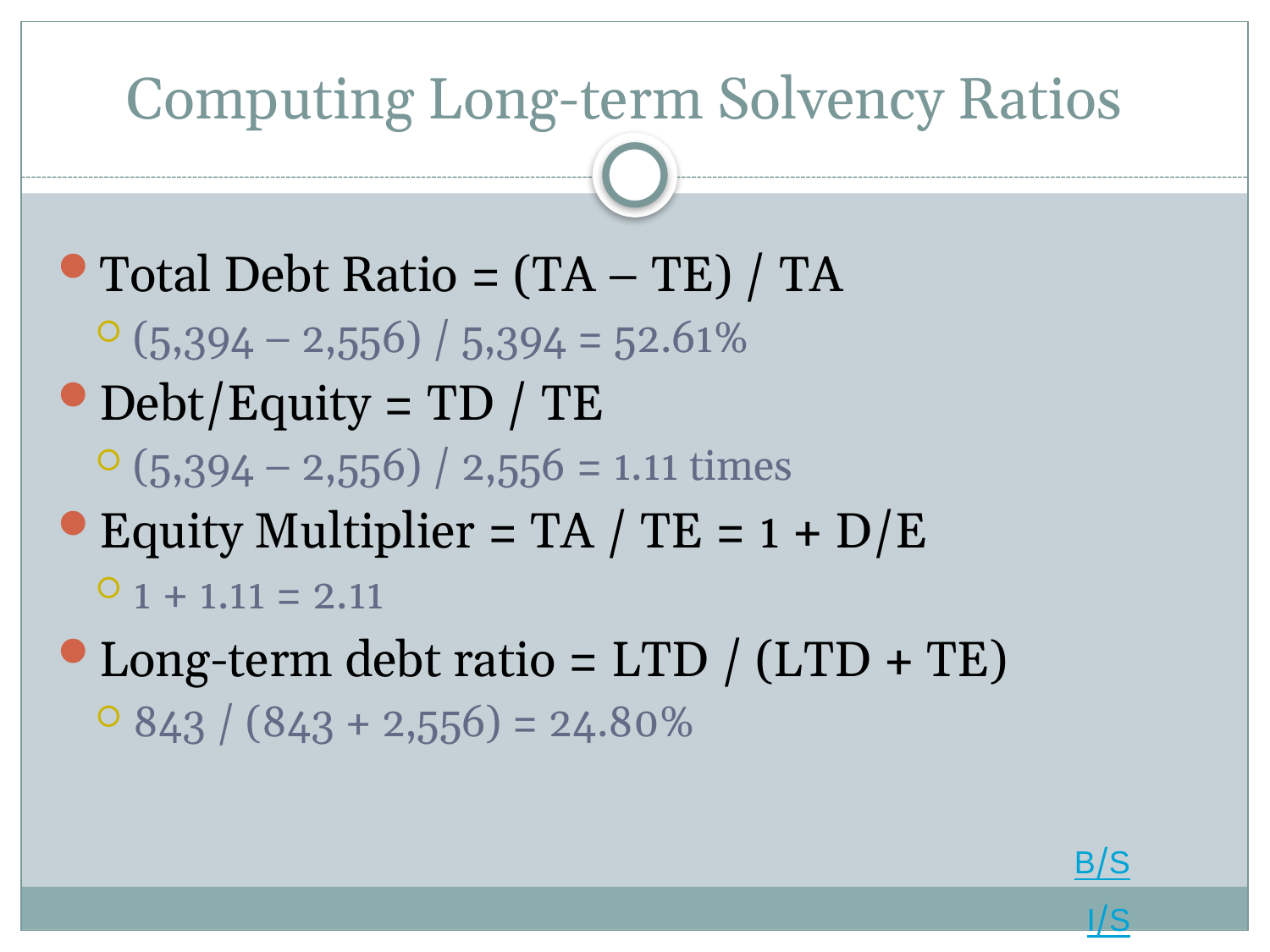

# Computing Long-term Solvency Ratios
Total Debt Ratio = (TA – TE) / TA
(5,394 – 2,556) / 5,394 = 52.61%
Debt/Equity = TD / TE
(5,394 – 2,556) / 2,556 = 1.11 times
Equity Multiplier = TA / TE = 1 + D/E
1 + 1.11 = 2.11
Long-term debt ratio = LTD / (LTD + TE)
843 / (843 + 2,556) = 24.80%
B/S
I/S